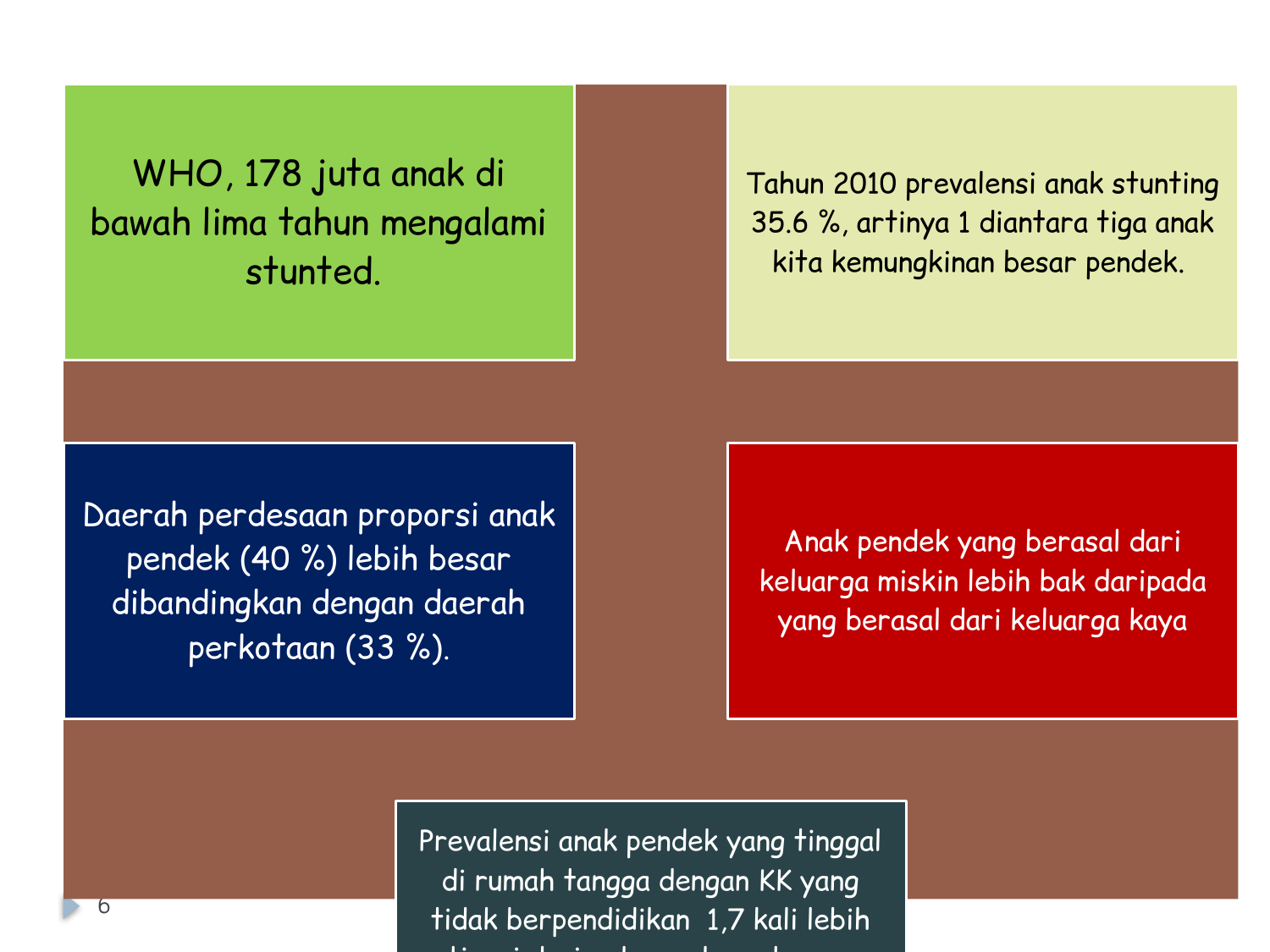

WHO, 178 juta anak di bawah lima tahun mengalami stunted.
Tahun 2010 prevalensi anak stunting 35.6 %, artinya 1 diantara tiga anak kita kemungkinan besar pendek.
Daerah perdesaan proporsi anak pendek (40 %) lebih besar dibandingkan dengan daerah perkotaan (33 %).
Anak pendek yang berasal dari keluarga miskin lebih bak daripada yang berasal dari keluarga kaya
6